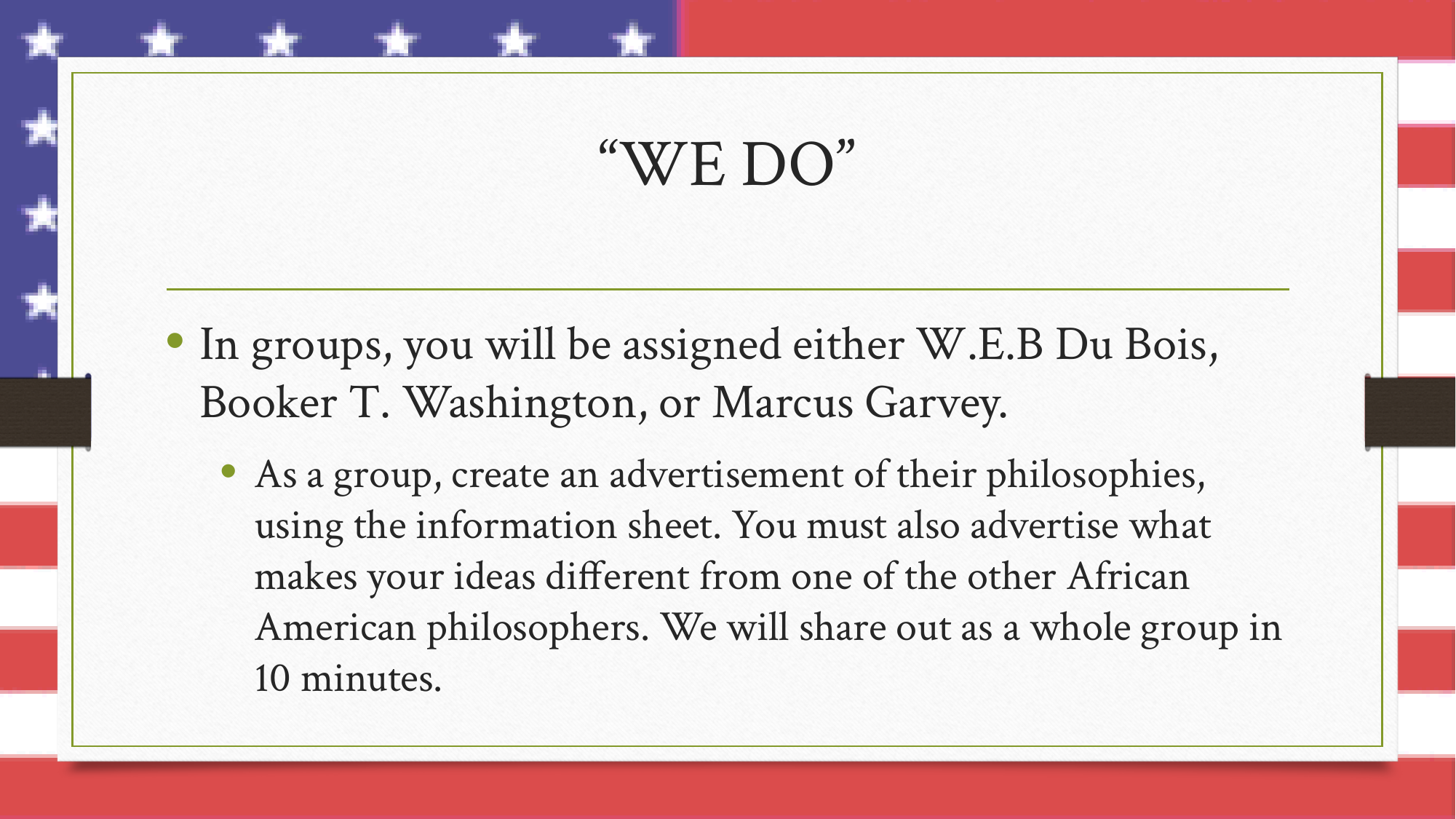

# “WE DO”
In groups, you will be assigned either W.E.B Du Bois, Booker T. Washington, or Marcus Garvey.
As a group, create an advertisement of their philosophies, using the information sheet. You must also advertise what makes your ideas different from one of the other African American philosophers. We will share out as a whole group in 10 minutes.